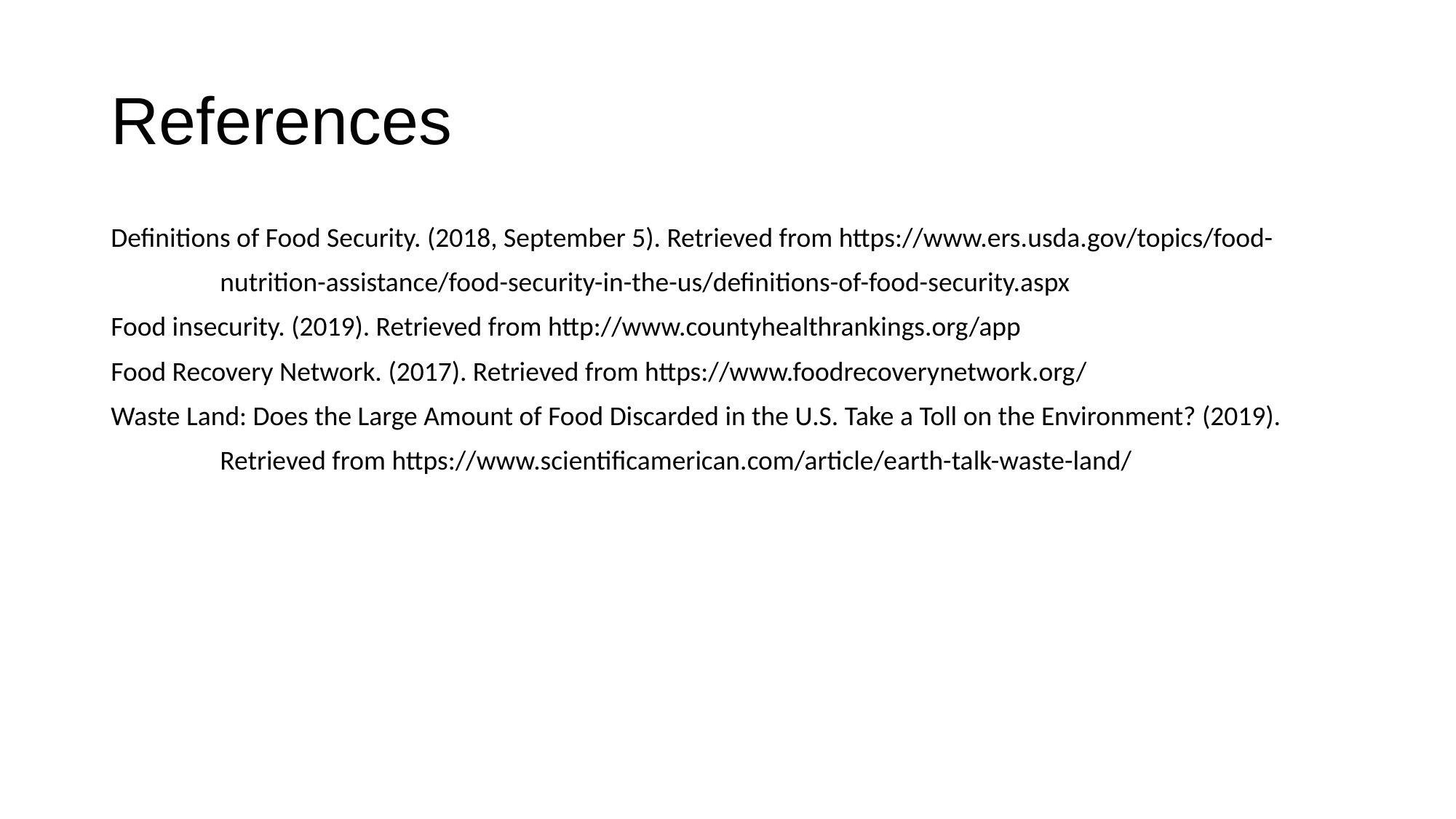

# References
Definitions of Food Security. (2018, September 5). Retrieved from https://www.ers.usda.gov/topics/food-
	nutrition-assistance/food-security-in-the-us/definitions-of-food-security.aspx
Food insecurity. (2019). Retrieved from http://www.countyhealthrankings.org/app
Food Recovery Network. (2017). Retrieved from https://www.foodrecoverynetwork.org/
Waste Land: Does the Large Amount of Food Discarded in the U.S. Take a Toll on the Environment? (2019).
	Retrieved from https://www.scientificamerican.com/article/earth-talk-waste-land/